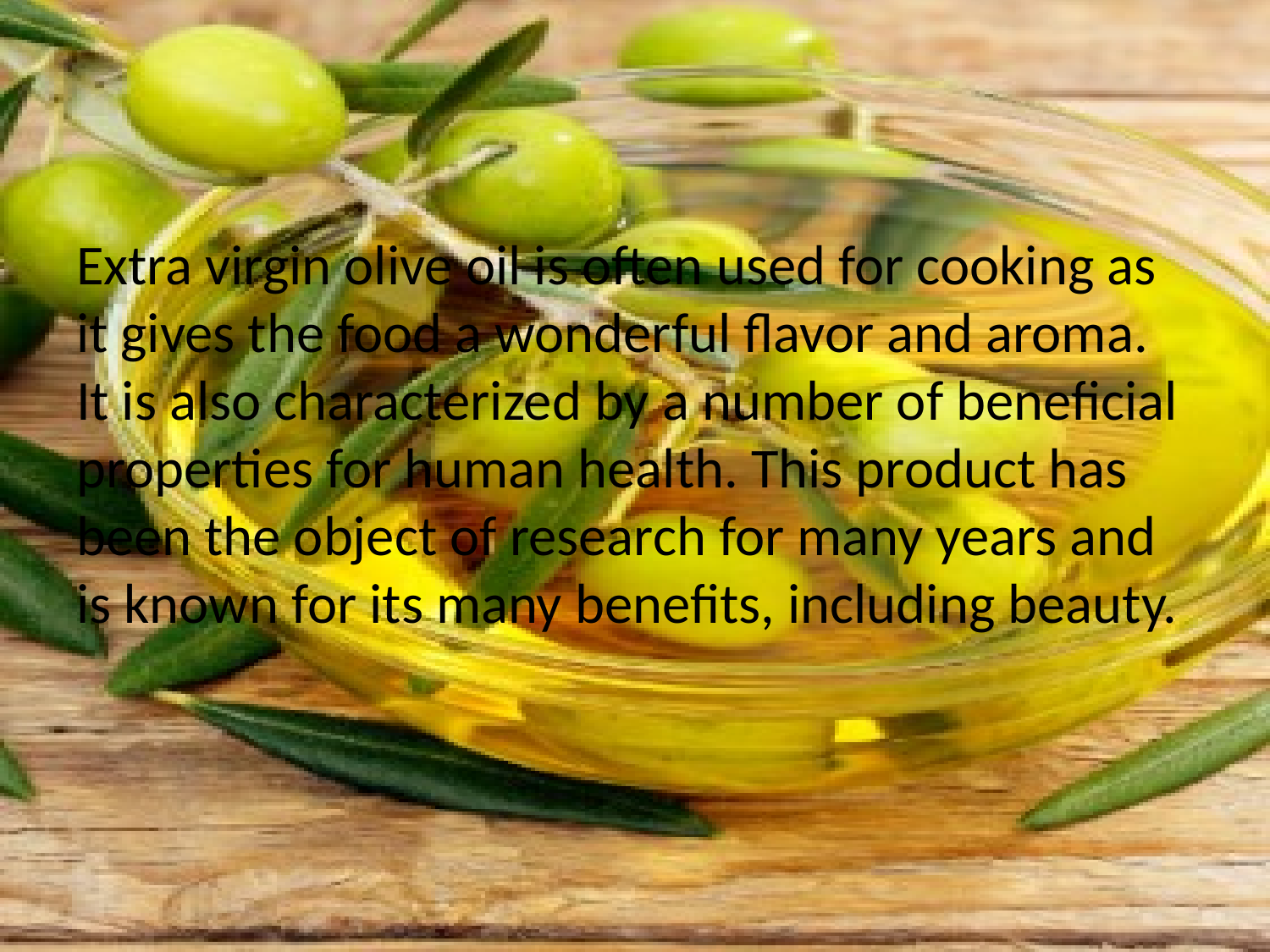

Extra virgin olive oil is often used for cooking as it gives the food a wonderful flavor and aroma. It is also characterized by a number of beneficial properties for human health. This product has been the object of research for many years and is known for its many benefits, including beauty.